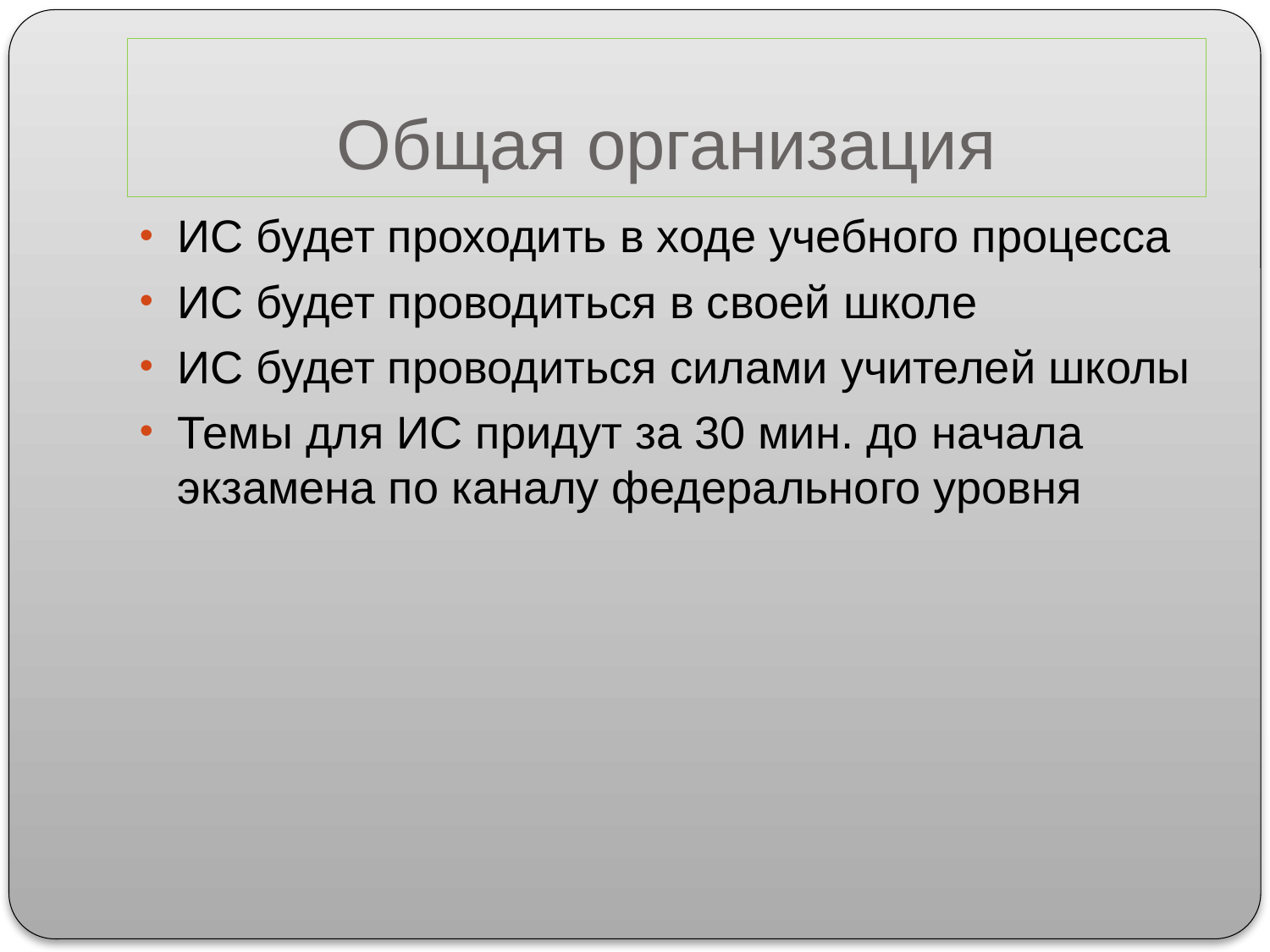

# Общая организация
ИС будет проходить в ходе учебного процесса
ИС будет проводиться в своей школе
ИС будет проводиться силами учителей школы
Темы для ИС придут за 30 мин. до начала экзамена по каналу федерального уровня